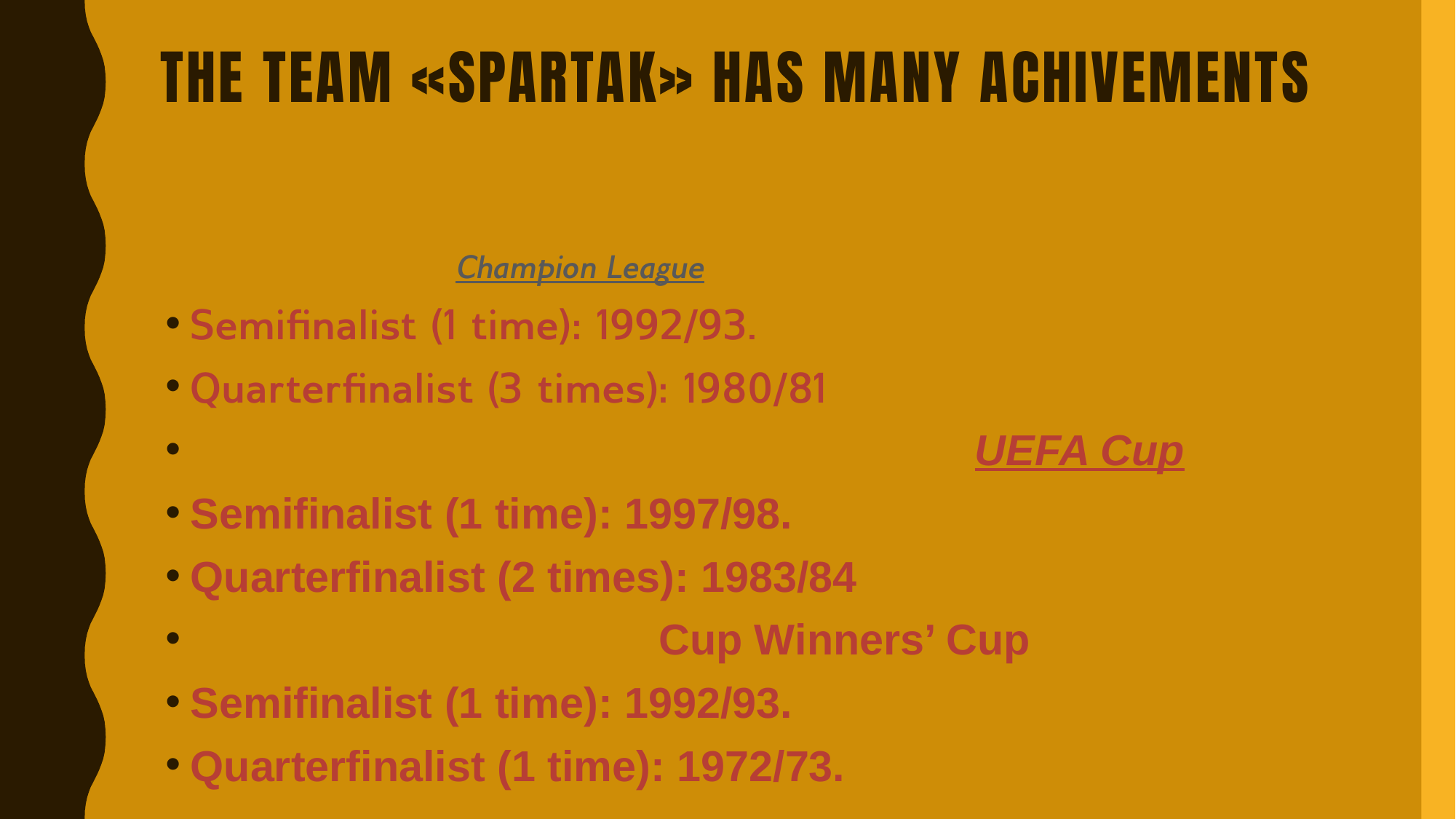

# The team «spartak» has many achivements
                                                       Champion League
Semifinalist (1 time): 1992/93.
Quarterfinalist (3 times): 1980/81
                                                        UEFA Cup
Semifinalist (1 time): 1997/98.
Quarterfinalist (2 times): 1983/84
                                       Cup Winners’ Cup
Semifinalist (1 time): 1992/93.
Quarterfinalist (1 time): 1972/73.